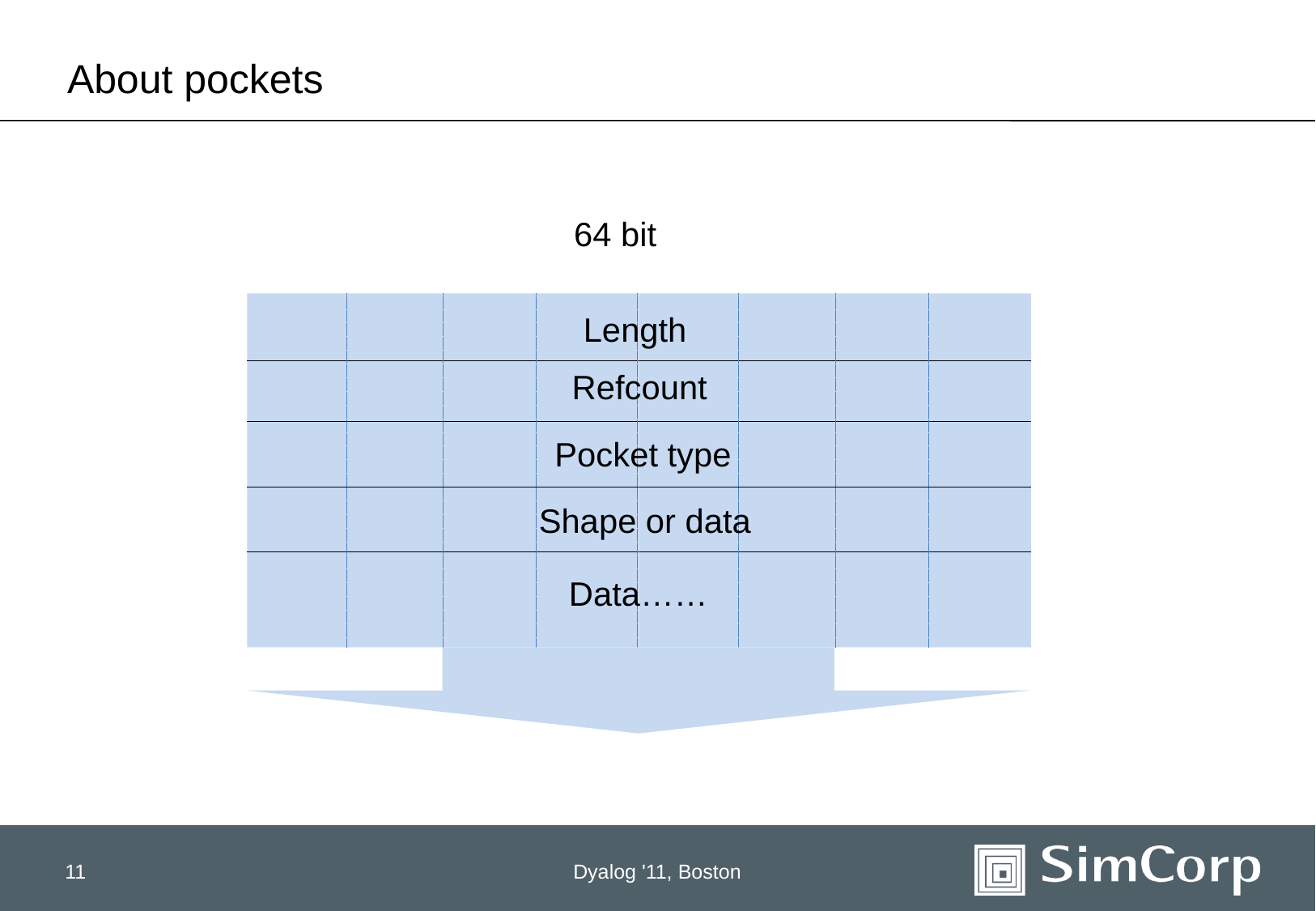

# About pockets

64 bit

Length
Refcount
Pocket type
Shape or data
Data……
11
Dyalog '11, Boston